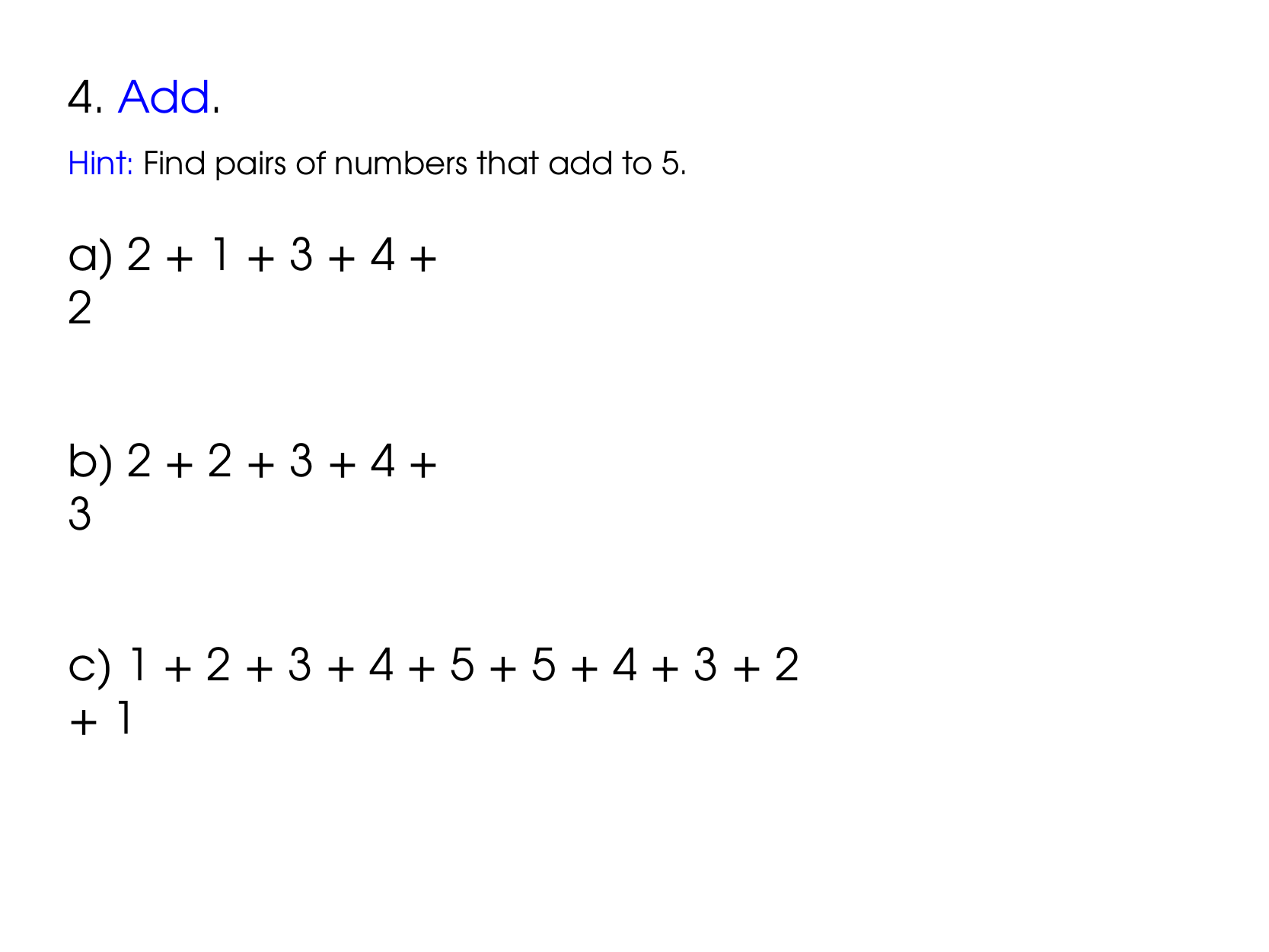

4. Add.
Hint: Find pairs of numbers that add to 5.
a) 2 + 1 + 3 + 4 + 2
b) 2 + 2 + 3 + 4 + 3
c) 1 + 2 + 3 + 4 + 5 + 5 + 4 + 3 + 2 + 1